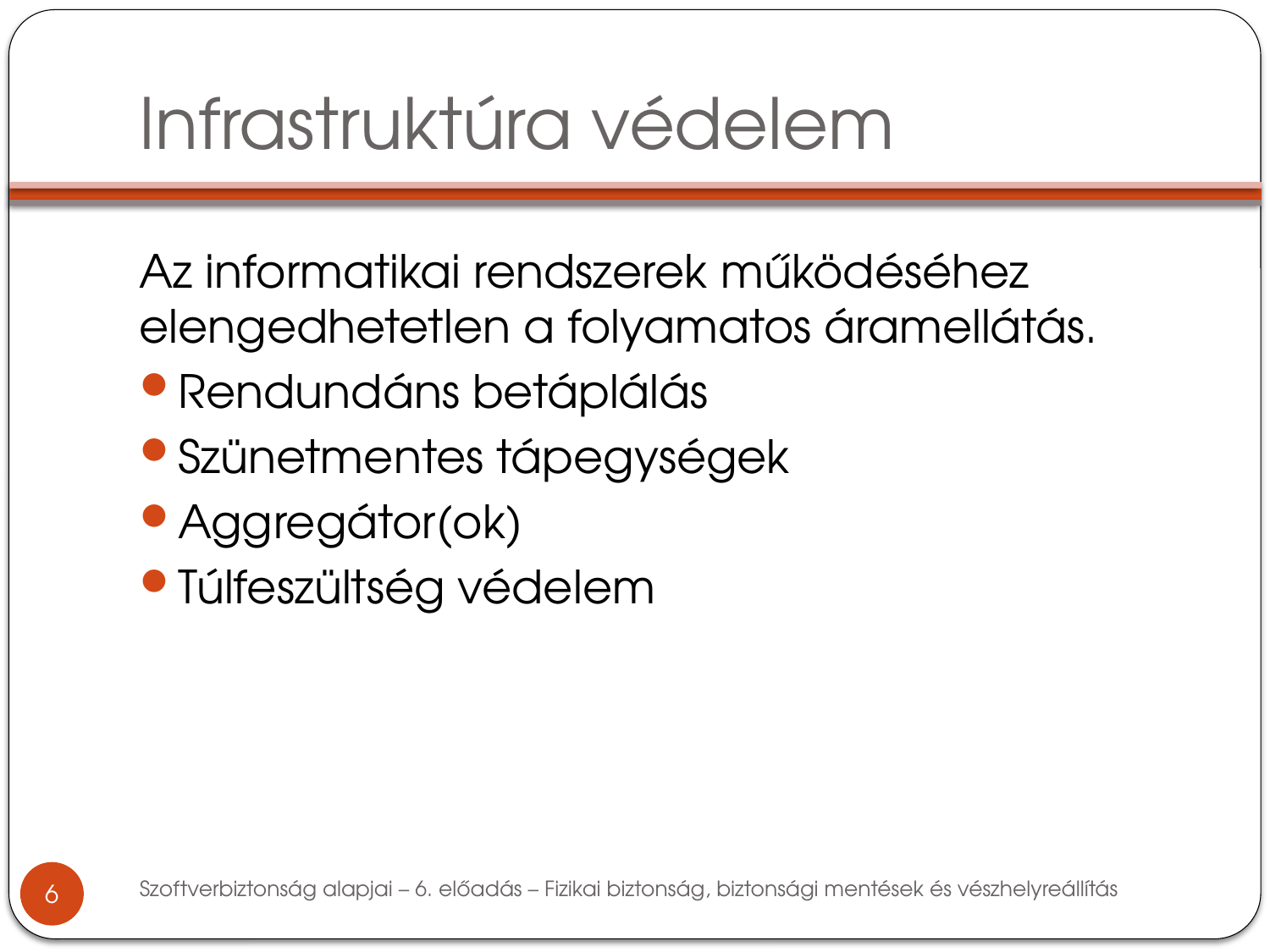

# Infrastruktúra védelem
Az informatikai rendszerek működéséhez elengedhetetlen a folyamatos áramellátás.
Rendundáns betáplálás
Szünetmentes tápegységek
Aggregátor(ok)
Túlfeszültség védelem

Szoftverbiztonság alapjai – 6. előadás – Fizikai biztonság, biztonsági mentések és vészhelyreállítás
6